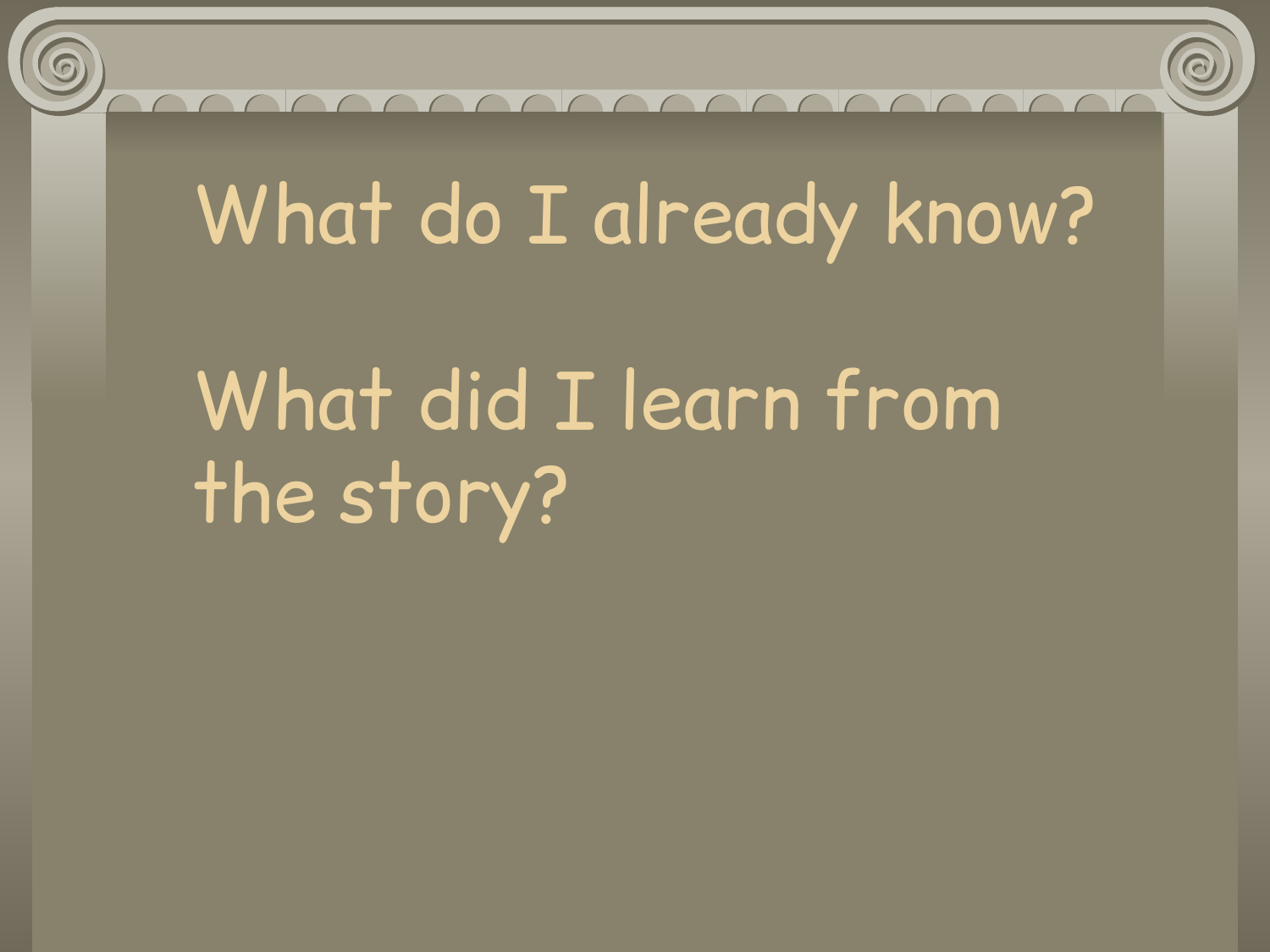

What do I already know?

What did I learn from the story?

#